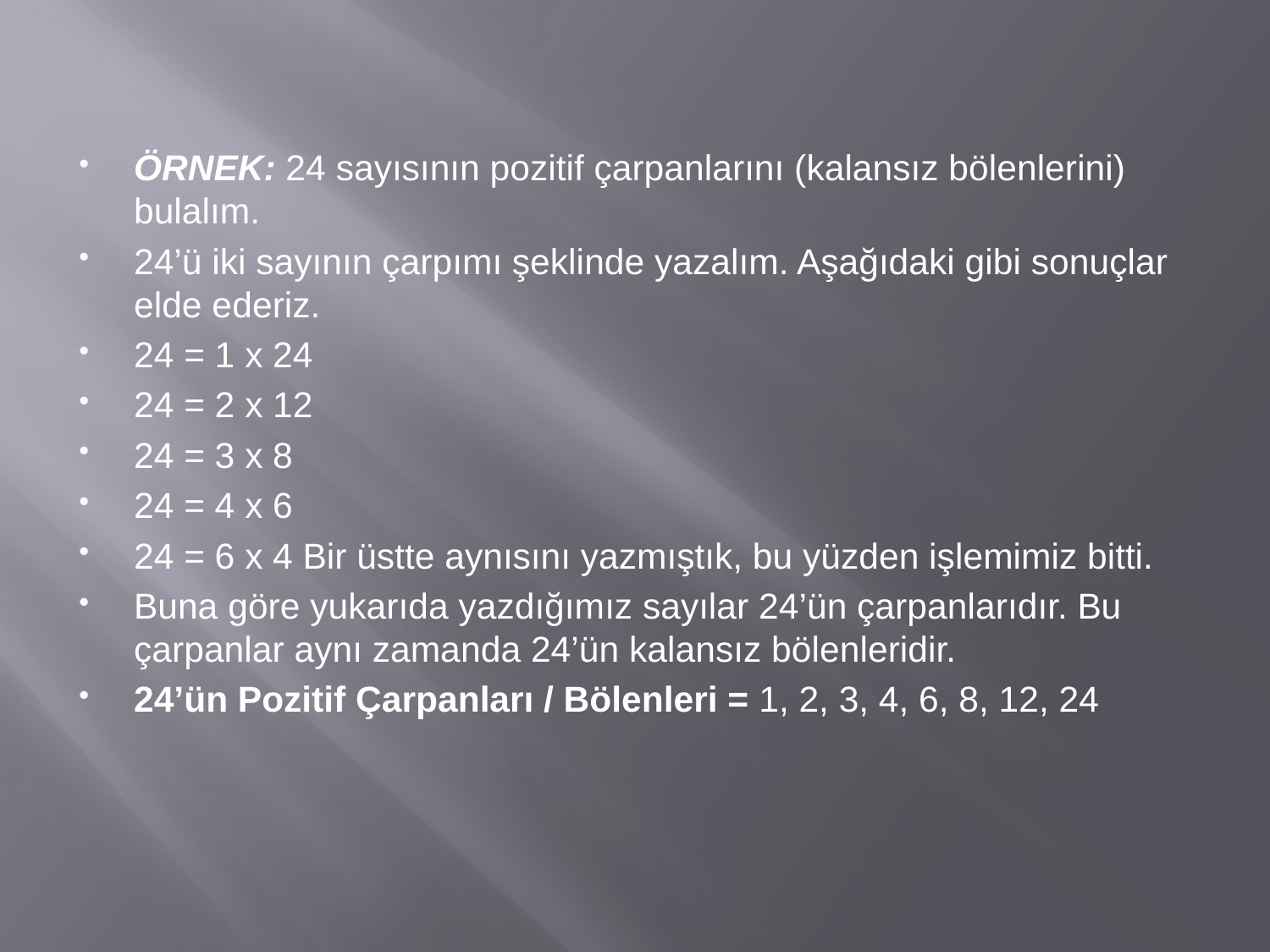

ÖRNEK: 24 sayısının pozitif çarpanlarını (kalansız bölenlerini) bulalım.
24’ü iki sayının çarpımı şeklinde yazalım. Aşağıdaki gibi sonuçlar elde ederiz.
24 = 1 x 24
24 = 2 x 12
24 = 3 x 8
24 = 4 x 6
24 = 6 x 4 Bir üstte aynısını yazmıştık, bu yüzden işlemimiz bitti.
Buna göre yukarıda yazdığımız sayılar 24’ün çarpanlarıdır. Bu çarpanlar aynı zamanda 24’ün kalansız bölenleridir.
24’ün Pozitif Çarpanları / Bölenleri = 1, 2, 3, 4, 6, 8, 12, 24